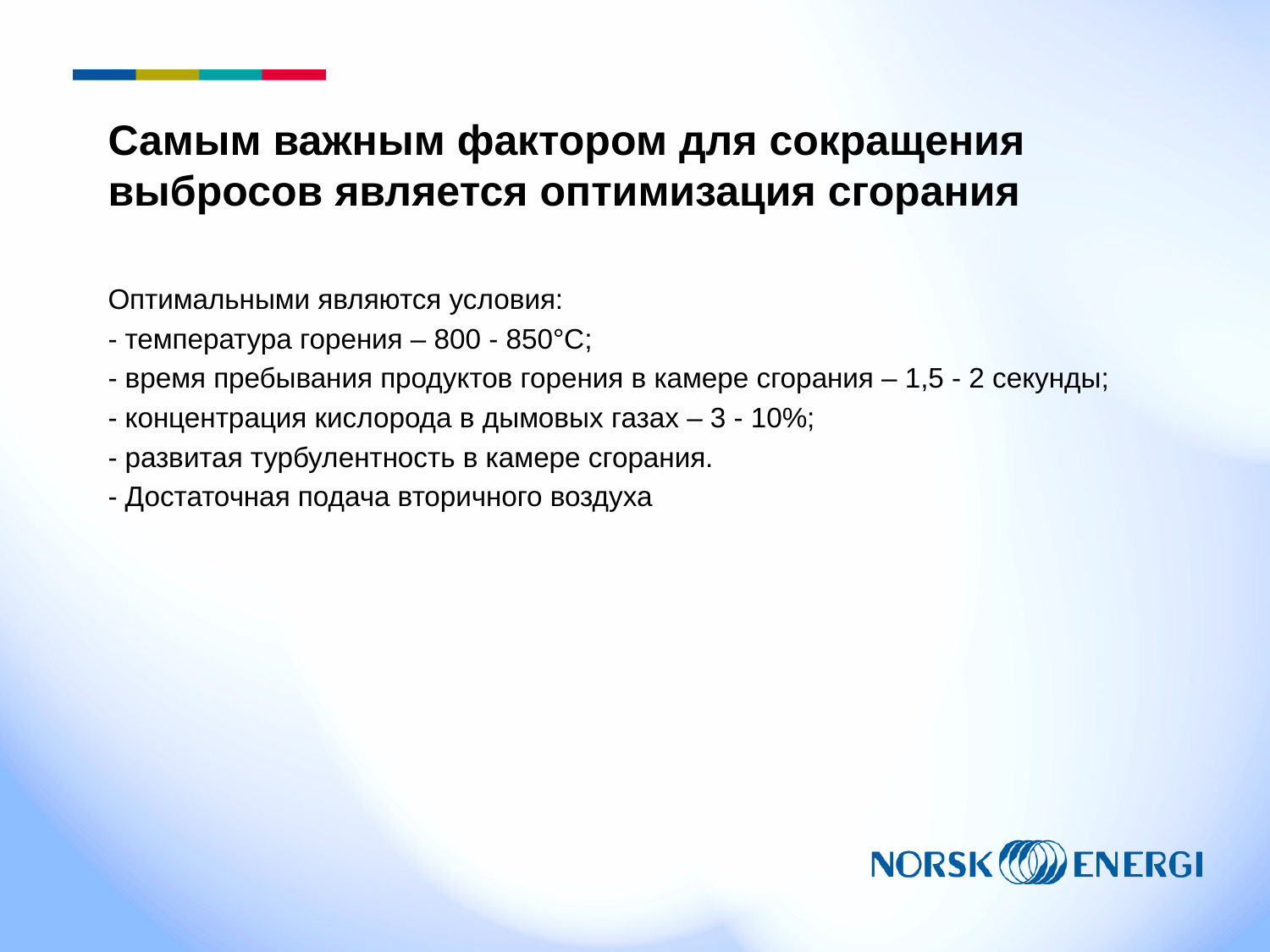

# Самым важным фактором для сокращения выбросов является оптимизация сгорания
Оптимальными являются условия:
- температура горения – 800 - 850°С;
- время пребывания продуктов горения в камере сгорания – 1,5 - 2 секунды;
- концентрация кислорода в дымовых газах – 3 - 10%;
- развитая турбулентность в камере сгорания.
- Достаточная подача вторичного воздуха